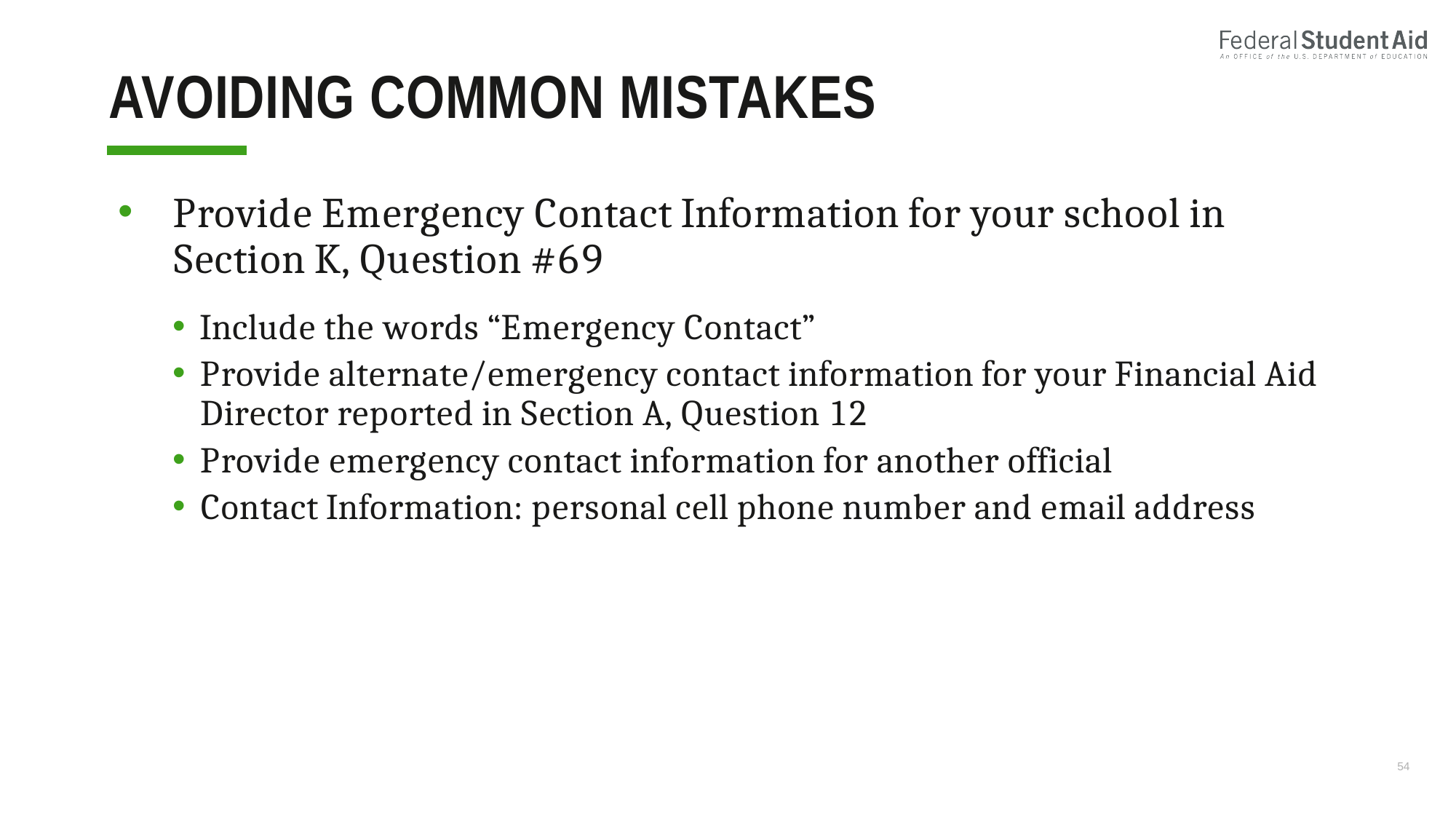

# Avoiding common mistakes
Provide Emergency Contact Information for your school in Section K, Question #69
Include the words “Emergency Contact”
Provide alternate/emergency contact information for your Financial Aid Director reported in Section A, Question 12
Provide emergency contact information for another official
Contact Information: personal cell phone number and email address

54